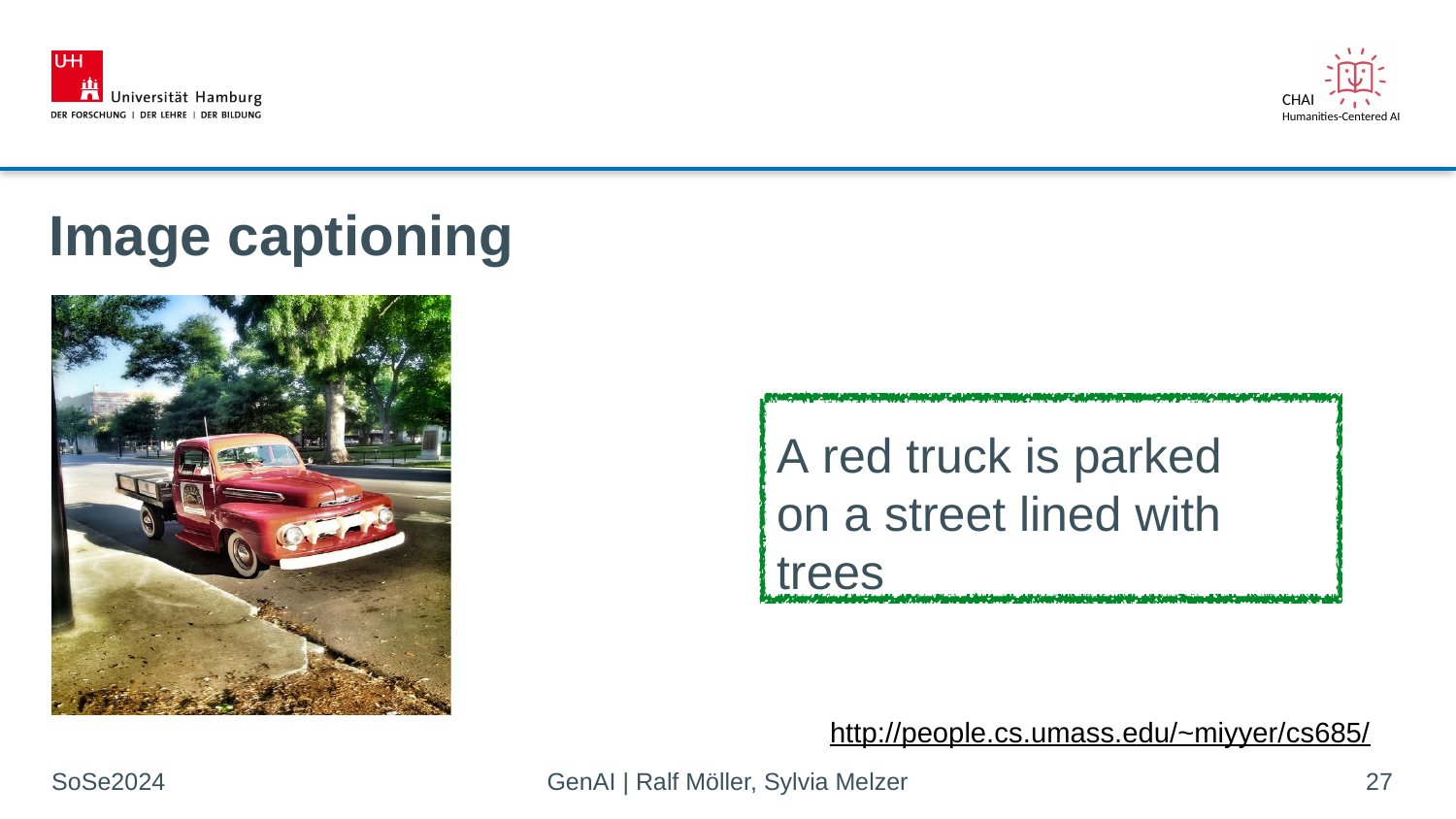

# Image captioning

A red truck is parked
on a street lined with trees
http://people.cs.umass.edu/~miyyer/cs685/
SoSe2024
GenAI | Ralf Möller, Sylvia Melzer
27